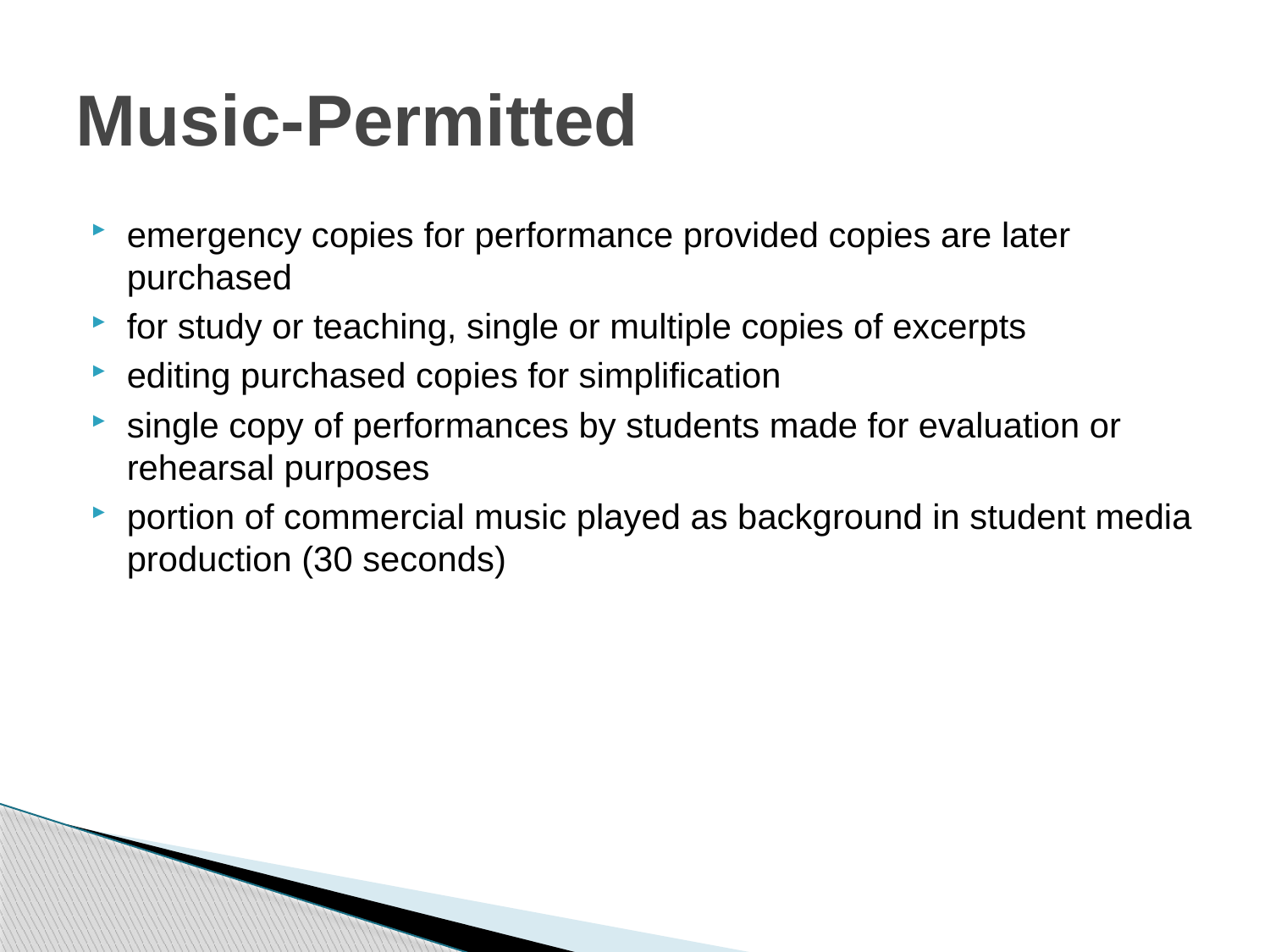

# Music-Permitted
emergency copies for performance provided copies are later purchased
for study or teaching, single or multiple copies of excerpts
editing purchased copies for simplification
single copy of performances by students made for evaluation or rehearsal purposes
portion of commercial music played as background in student media production (30 seconds)